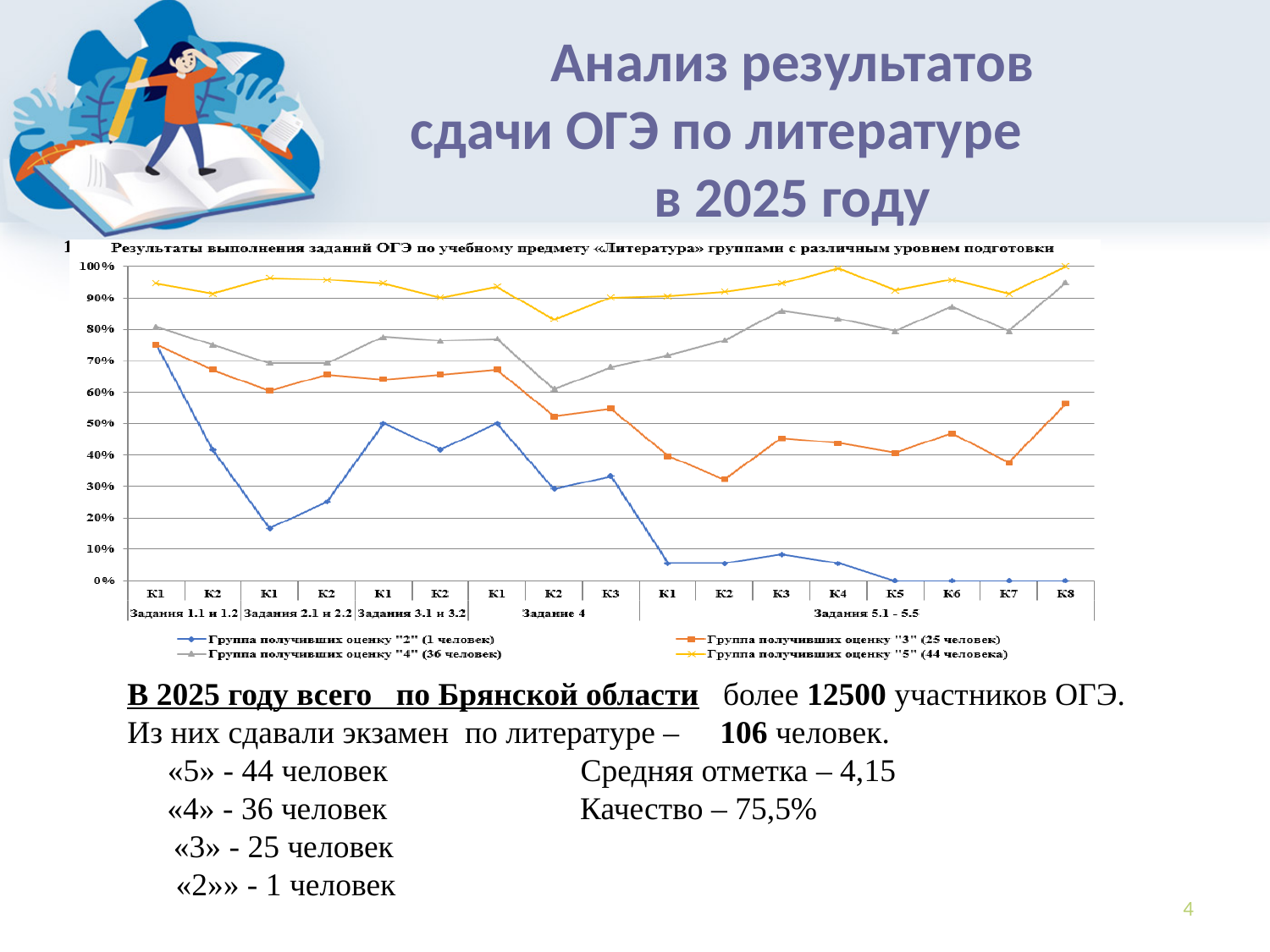

Анализ результатов
сдачи ОГЭ по литературе             в 2025 году

### Chart

| Category | Группа получивших отметку "3" | Группа получивших отметку "4" | Группа получивших отметку "5" |
|---|---|---|---|
| К1 | 0.5625 | 0.8160919540229886 | 0.9285714285714286 |
| К2 | 0.5267857142857146 | 0.752873563218395 | 0.9081632653061225 |
| К3 | 0.5267857142857146 | 0.7413793103448325 | 0.9387755102040891 |
| К1 | 0.42857142857142855 | 0.7413793103448325 | 0.9489795918367345 |
| К2 | 0.33035714285714496 | 0.6781609195402298 | 0.9285714285714286 |
| К3 | 0.29464285714286015 | 0.6494252873563237 | 0.9081632653061225 |
| К1 | 0.6160714285714328 | 0.752873563218395 | 0.9489795918367345 |
| К2 | 0.5982142857142807 | 0.7068965517241379 | 0.9489795918367345 |
| К3 | 0.5267857142857146 | 0.6896551724138007 | 0.9387755102040891 |
| К1 | 0.48214285714286015 | 0.7298850574712646 | 0.9591836734693919 |
| К2 | 0.38839285714286204 | 0.6063218390804633 | 0.8418367346938836 |
| К3 | 0.42857142857142855 | 0.7241379310344837 | 0.877551020408167 |
| К1 | 0.505952380952376 | 0.6475095785440647 | 0.8163265306122446 |
| К2 | 0.5 | 0.6743295019157088 | 0.8843537414965985 |
| К3 | 0.5178571428571426 | 0.7183908045977044 | 0.9081632653061225 |
| К4 | 0.5535714285714286 | 0.7509578544061347 | 0.9047619047619014 |
| К5 | 0.48214285714286015 | 0.752873563218395 | 0.8163265306122446 |
| К6 | 0.7500000000000034 | 0.9195402298850575 | 0.9591836734693919 |
| К7 | 0.6071428571428577 | 0.7586206896551799 | 0.8367346938775516 |
| К8 | 0.6071428571428577 | 0.8390804597701149 | 0.9183673469387755 |
В 2025 году всего   по Брянской области   более 12500 участников ОГЭ.
Из них сдавали экзамен  по литературе –     106 человек.
     «5» - 44 человек                        Средняя отметка – 4,15
      «4» - 36 человек                        Качество – 75,5%
       «3» - 25 человек
      «2»» - 1 человек
4